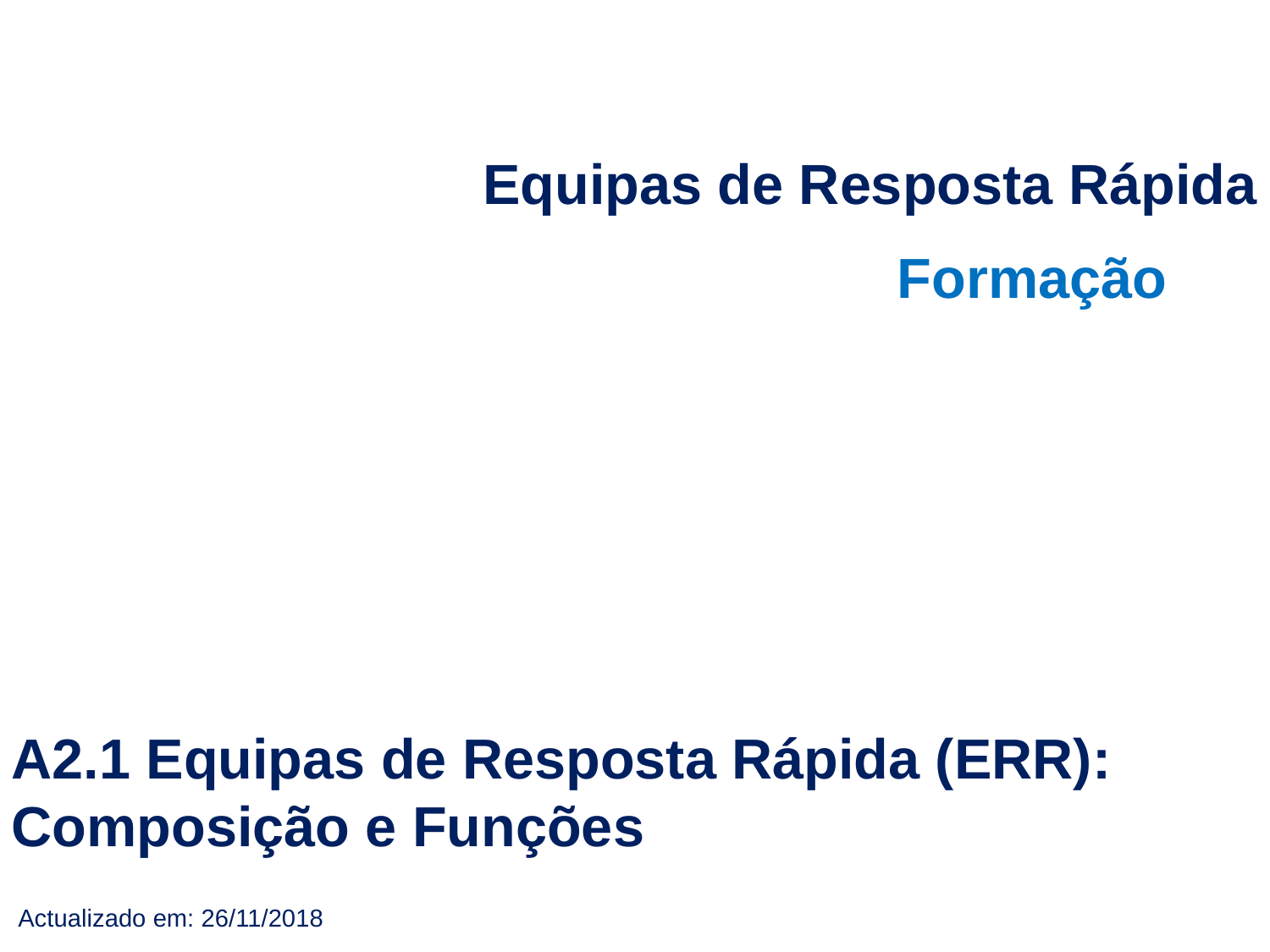

# Equipas de Resposta Rápida
Formação
A2.1 Equipas de Resposta Rápida (ERR): Composição e Funções
Actualizado em: 26/11/2018